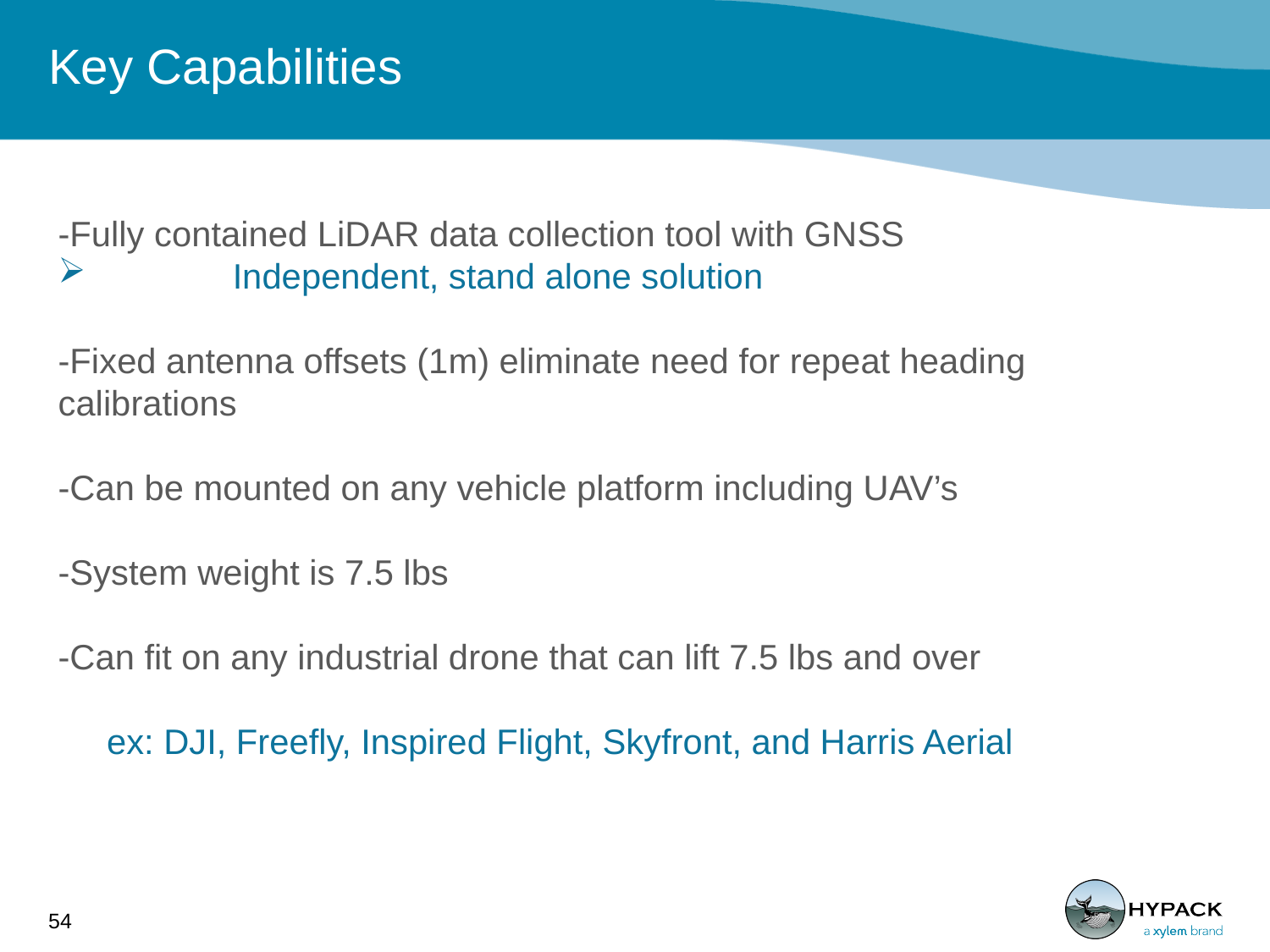

# Key Capabilities

-Fully contained LiDAR data collection tool with GNSS
	Independent, stand alone solution

-Fixed antenna offsets (1m) eliminate need for repeat heading calibrations

-Can be mounted on any vehicle platform including UAV’s

-System weight is 7.5 lbs

-Can fit on any industrial drone that can lift 7.5 lbs and over

     ex: DJI, Freefly, Inspired Flight, Skyfront, and Harris Aerial
54